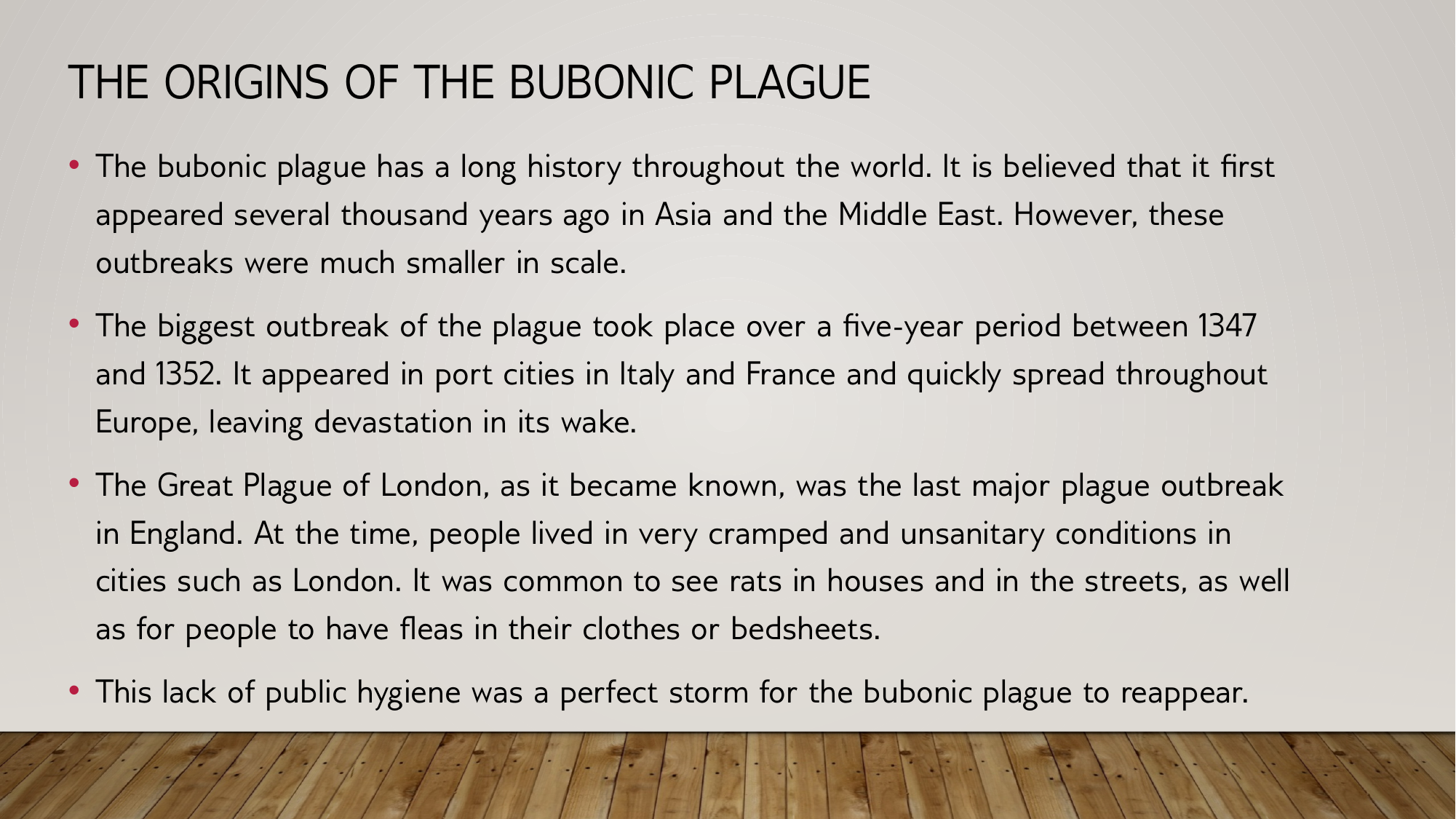

The origins of the bubonic plague
The bubonic plague has a long history throughout the world. It is believed that it first appeared several thousand years ago in Asia and the Middle East. However, these outbreaks were much smaller in scale.
The biggest outbreak of the plague took place over a five-year period between 1347 and 1352. It appeared in port cities in Italy and France and quickly spread throughout Europe, leaving devastation in its wake.
The Great Plague of London, as it became known, was the last major plague outbreak in England. At the time, people lived in very cramped and unsanitary conditions in cities such as London. It was common to see rats in houses and in the streets, as well as for people to have fleas in their clothes or bedsheets.
This lack of public hygiene was a perfect storm for the bubonic plague to reappear.